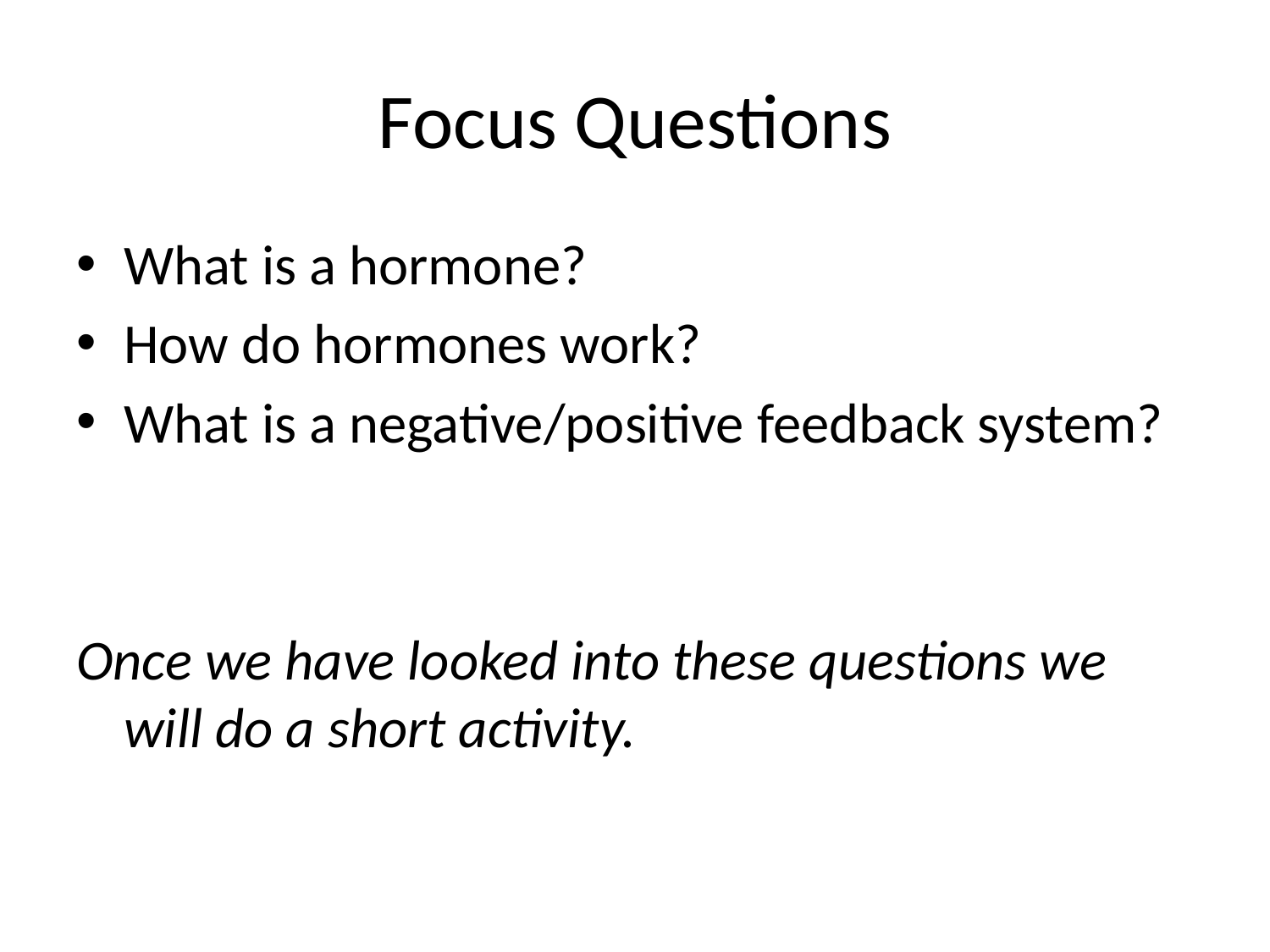

# Focus Questions
What is a hormone?
How do hormones work?
What is a negative/positive feedback system?

Once we have looked into these questions we will do a short activity.